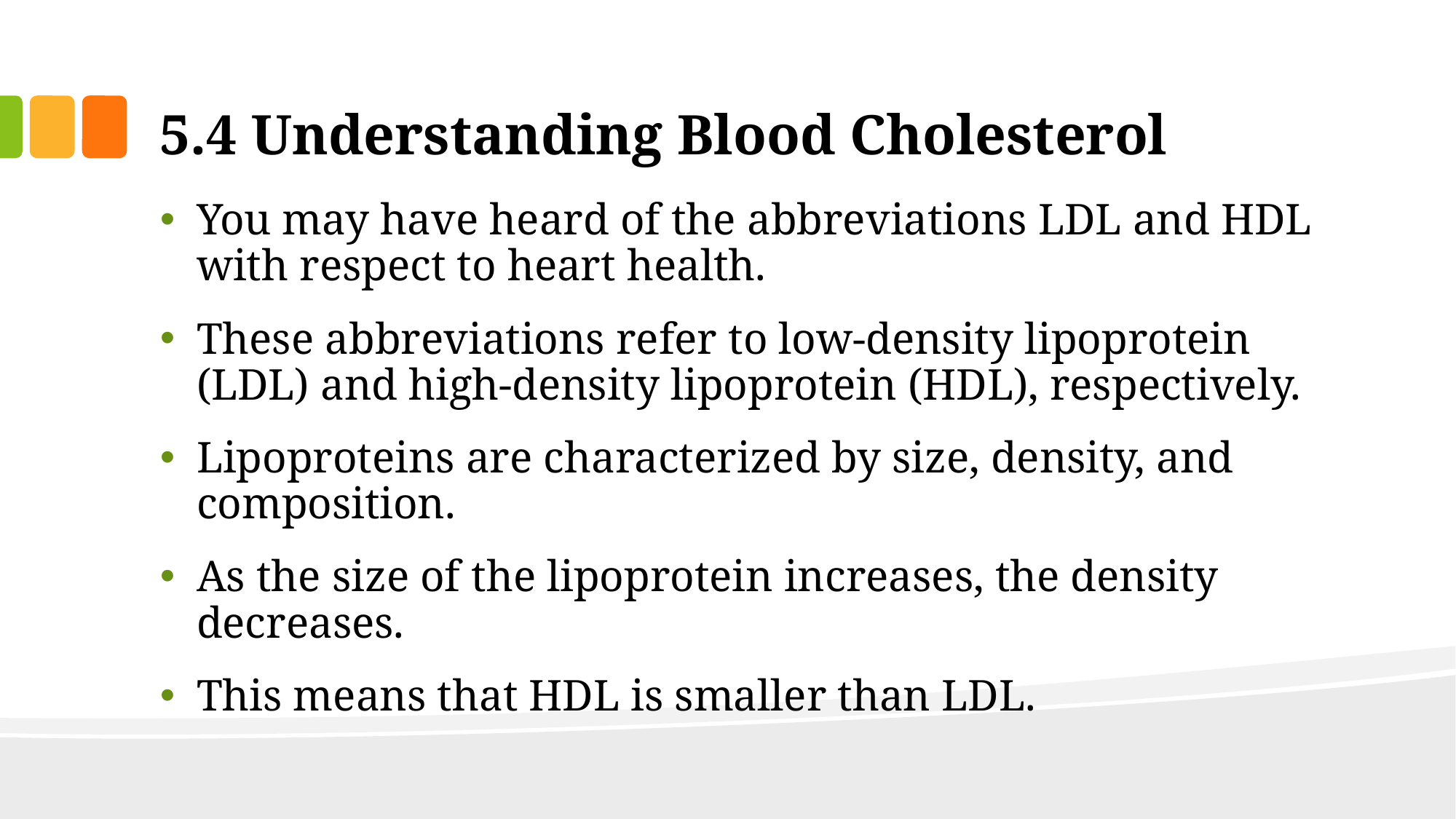

# 5.4 Understanding Blood Cholesterol
You may have heard of the abbreviations LDL and HDL with respect to heart health.
These abbreviations refer to low-density lipoprotein (LDL) and high-density lipoprotein (HDL), respectively.
Lipoproteins are characterized by size, density, and composition.
As the size of the lipoprotein increases, the density decreases.
This means that HDL is smaller than LDL.